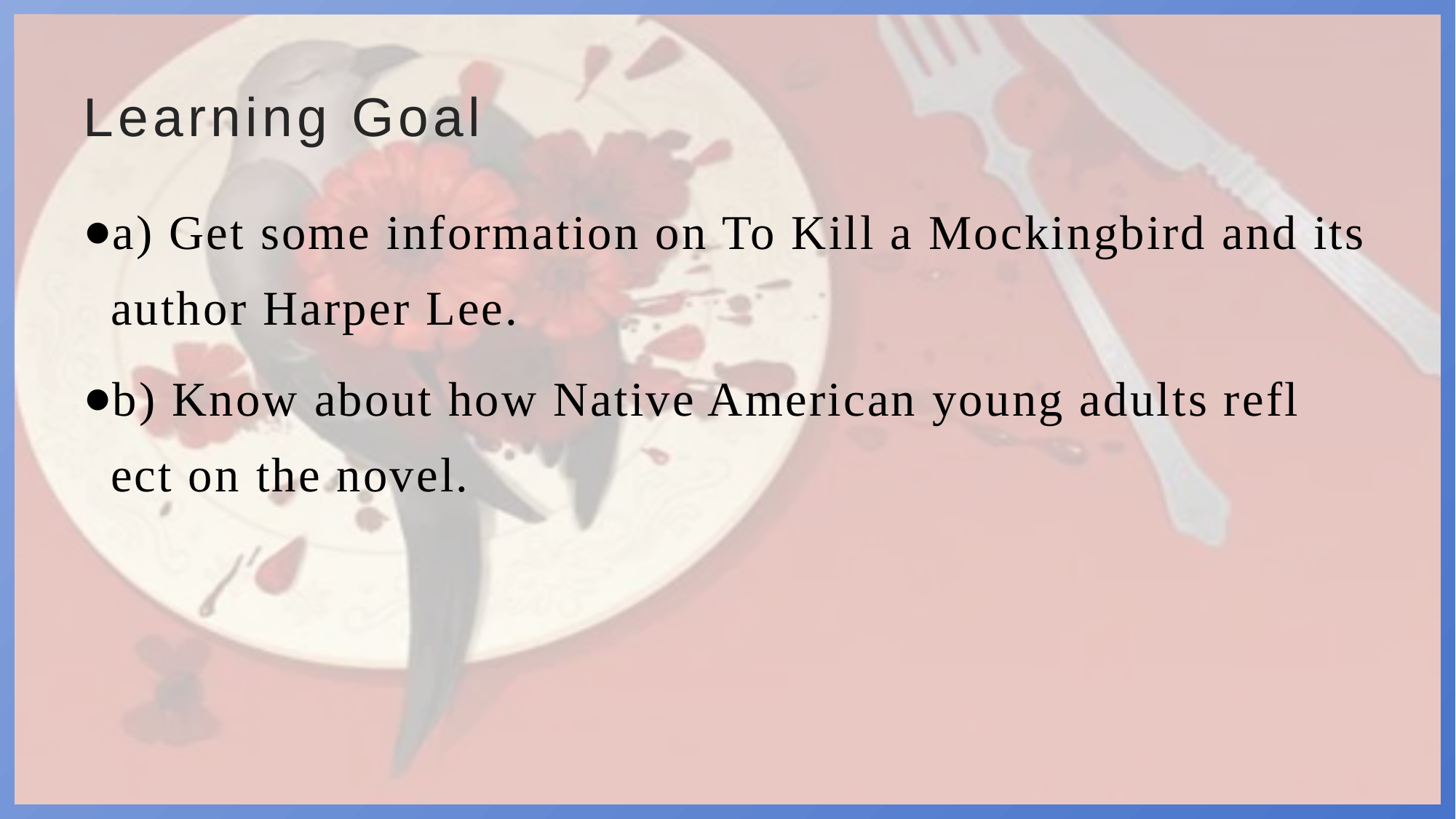

# Learning Goal
a) Get some information on To Kill a Mockingbird and its author Harper Lee.
b) Know about how Native American young adults refl ect on the novel.